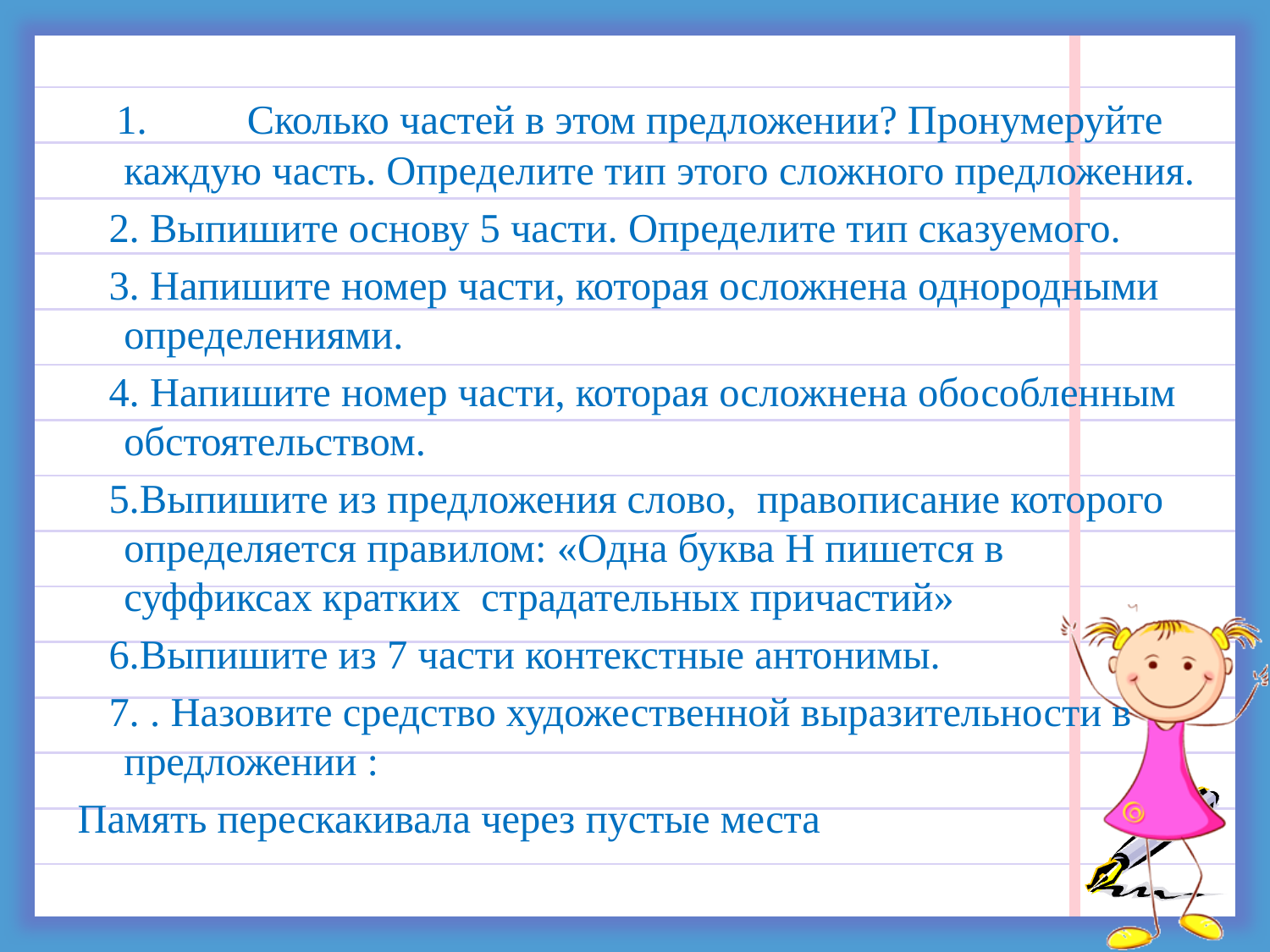

#
   1.	Сколько частей в этом предложении? Пронумеруйте каждую часть. Определите тип этого сложного предложения.
   2. Выпишите основу 5 части. Определите тип сказуемого.
   3. Напишите номер части, которая осложнена однородными определениями.
   4. Напишите номер части, которая осложнена обособленным обстоятельством.
   5.Выпишите из предложения слово,  правописание которого определяется правилом: «Одна буква Н пишется в суффиксах кратких  страдательных причастий»
   6.Выпишите из 7 части контекстные антонимы.
   7. . Назовите средство художественной выразительности в предложении :
Память перескакивала через пустые места